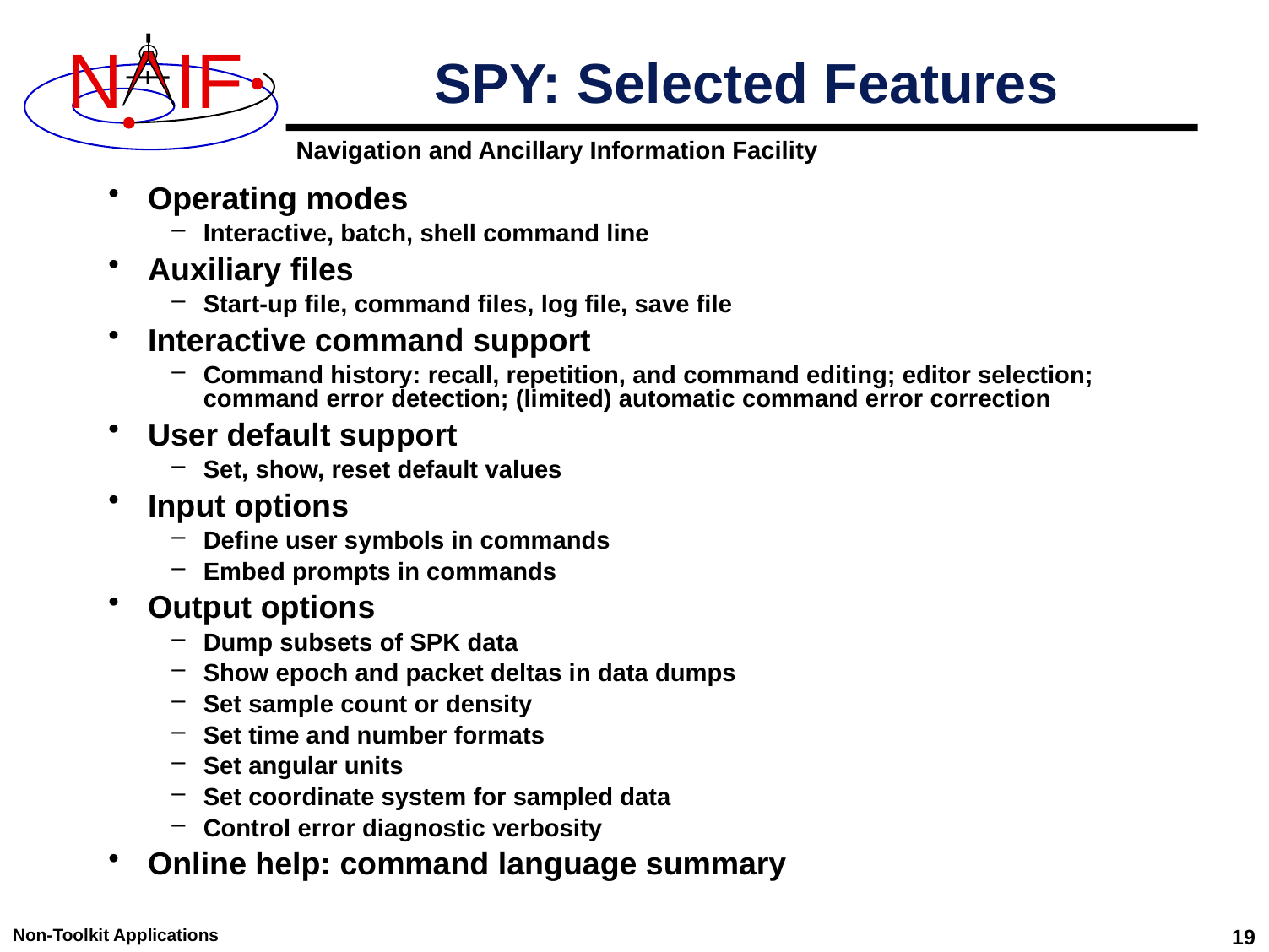

# SPY: Selected Features
Operating modes
Interactive, batch, shell command line
Auxiliary files
Start-up file, command files, log file, save file
Interactive command support
Command history: recall, repetition, and command editing; editor selection; command error detection; (limited) automatic command error correction
User default support
Set, show, reset default values
Input options
Define user symbols in commands
Embed prompts in commands
Output options
Dump subsets of SPK data
Show epoch and packet deltas in data dumps
Set sample count or density
Set time and number formats
Set angular units
Set coordinate system for sampled data
Control error diagnostic verbosity
Online help: command language summary
Non-Toolkit Applications
19